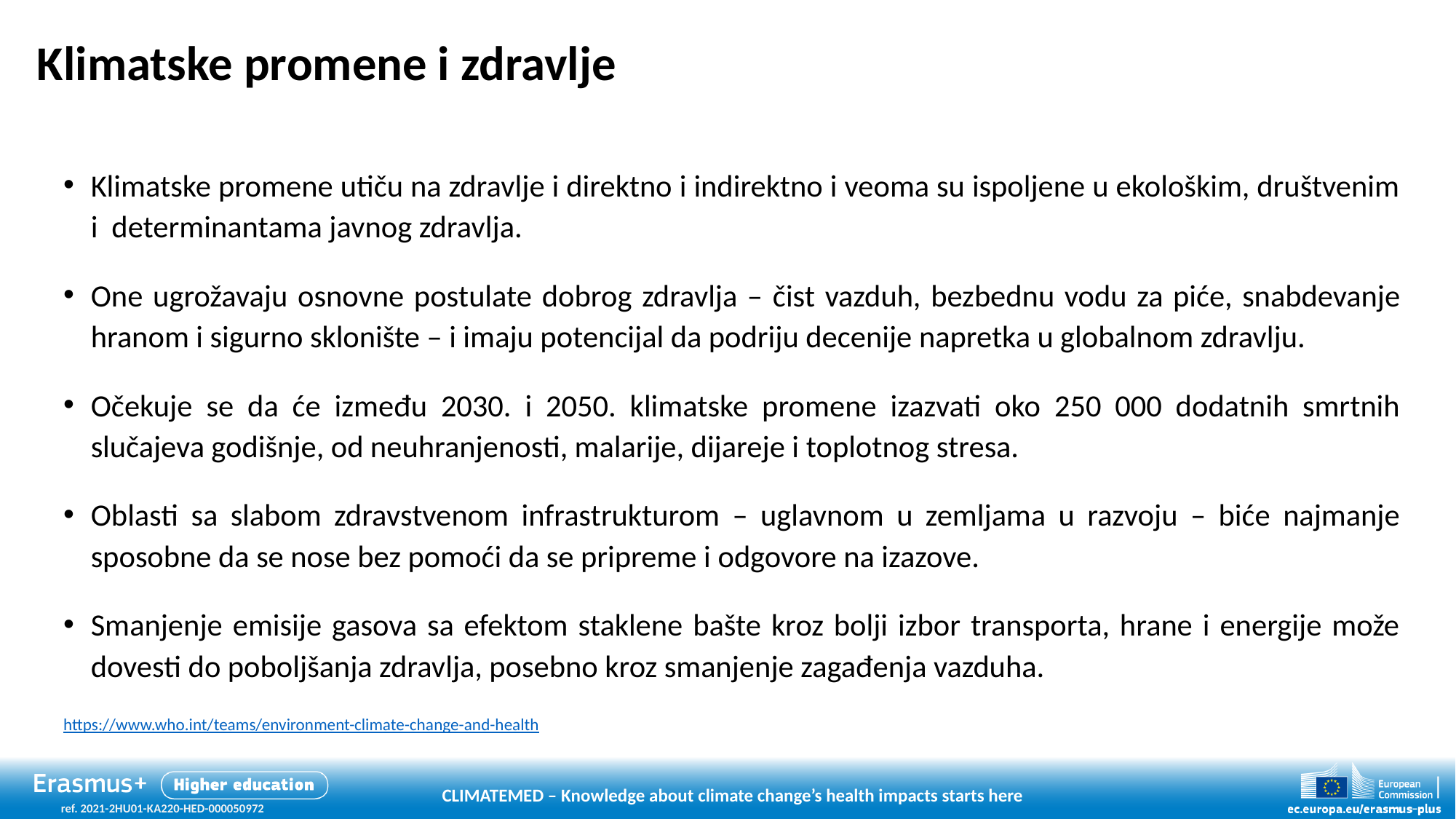

Klimatske promene i zdravlje
Klimatske promene utiču na zdravlje i direktno i indirektno i veoma su ispoljene u ekološkim, društvenim
i  determinantama javnog zdravlja.
One ugrožavaju osnovne postulate dobrog zdravlja – čist vazduh, bezbednu vodu za piće, snabdevanje hranom i sigurno sklonište – i imaju potencijal da podriju decenije napretka u globalnom zdravlju.
Očekuje se da će između 2030. i 2050. klimatske promene izazvati oko 250 000 dodatnih smrtnih slučajeva godišnje, od neuhranjenosti, malarije, dijareje i toplotnog stresa.
Oblasti sa slabom zdravstvenom infrastrukturom – uglavnom u zemljama u razvoju – biće najmanje sposobne da se nose bez pomoći da se pripreme i odgovore na izazove.
Smanjenje emisije gasova sa efektom staklene bašte kroz bolji izbor transporta, hrane i energije može dovesti do poboljšanja zdravlja, posebno kroz smanjenje zagađenja vazduha.
https://www.who.int/teams/environment-climate-change-and-health